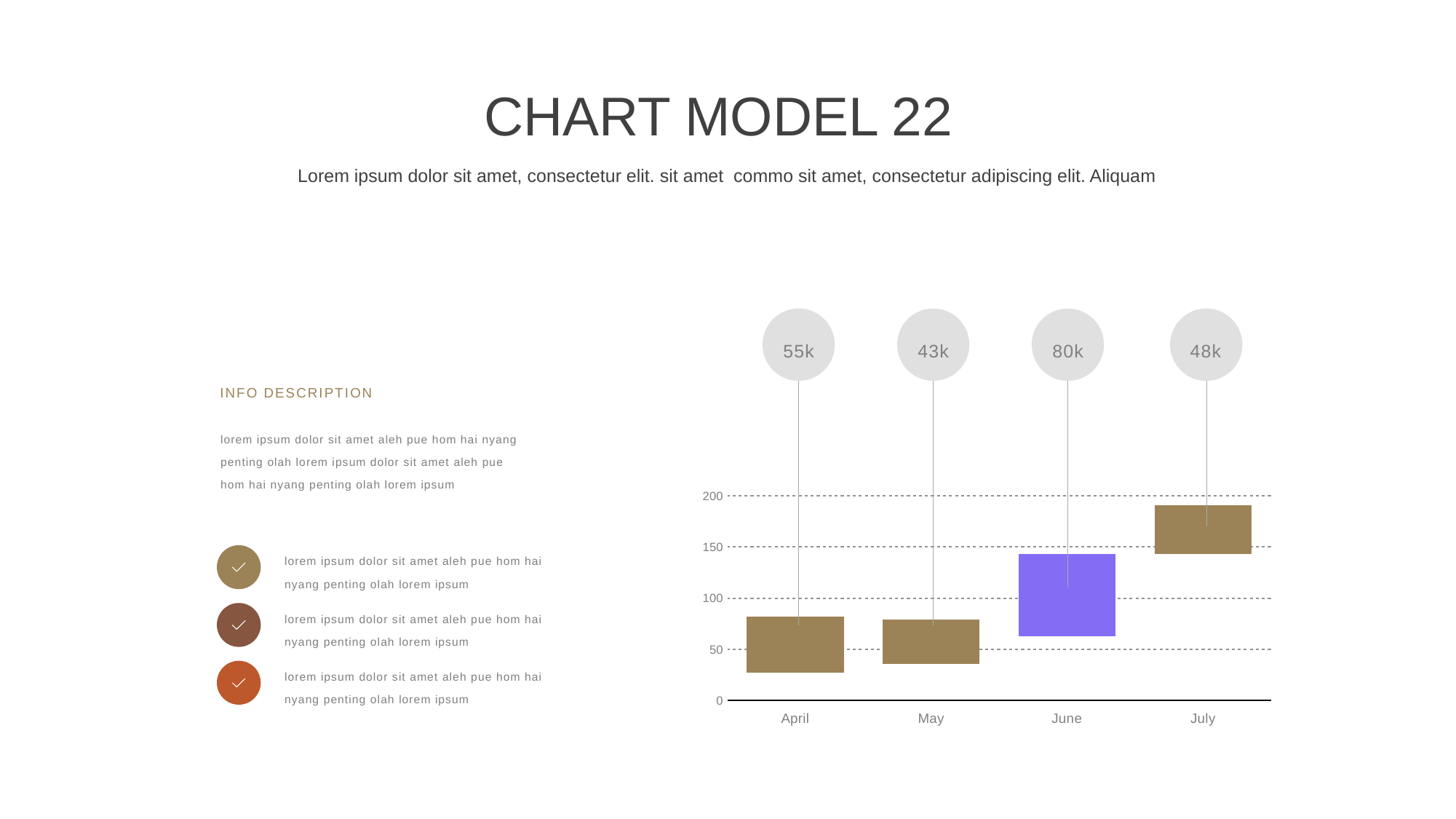

CHART MODEL 22
Lorem ipsum dolor sit amet, consectetur elit. sit amet  commo sit amet, consectetur adipiscing elit. Aliquam

55k
43k
80k
48k

Info Description
lorem ipsum dolor sit amet aleh pue hom hai nyang penting olah lorem ipsum dolor sit amet aleh pue hom hai nyang penting olah lorem ipsum

### Chart

| Category | Region 1 | Region 2 |
|---|---|---|
| April | 27.0 | 55.0 |
| May | 36.0 | 43.0 |
| June | 63.0 | 80.0 |
| July | 143.0 | 48.0 |
lorem ipsum dolor sit amet aleh pue hom hai nyang penting olah lorem ipsum

lorem ipsum dolor sit amet aleh pue hom hai nyang penting olah lorem ipsum

lorem ipsum dolor sit amet aleh pue hom hai nyang penting olah lorem ipsum